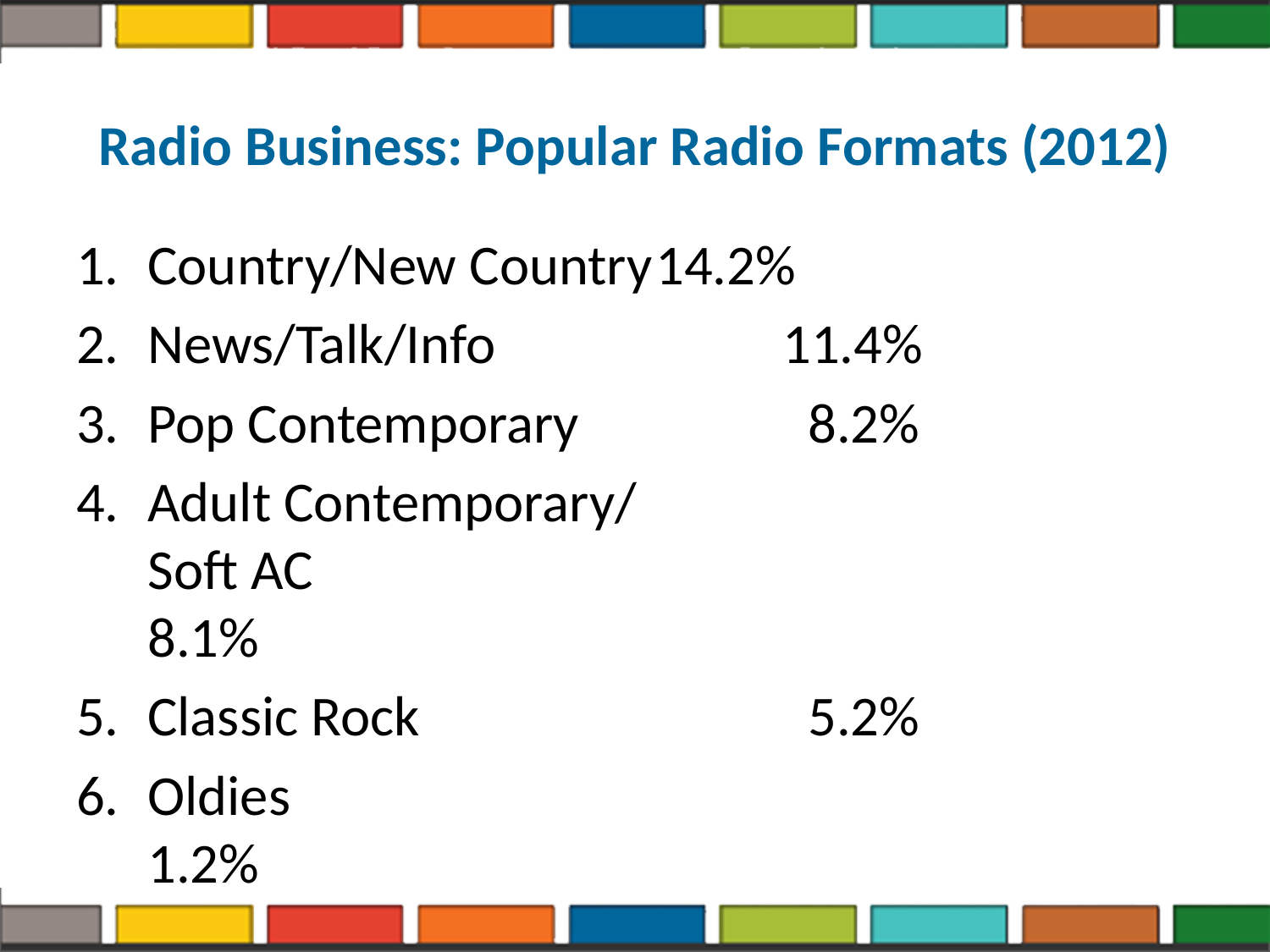

# Radio Business: Popular Radio Formats (2012)
Country/New Country	14.2%
News/Talk/Info         		11.4%
Pop Contemporary  		  8.2%
Adult Contemporary/
Soft AC							  8.1%
Classic Rock                 		  5.2%
Oldies							  1.2%